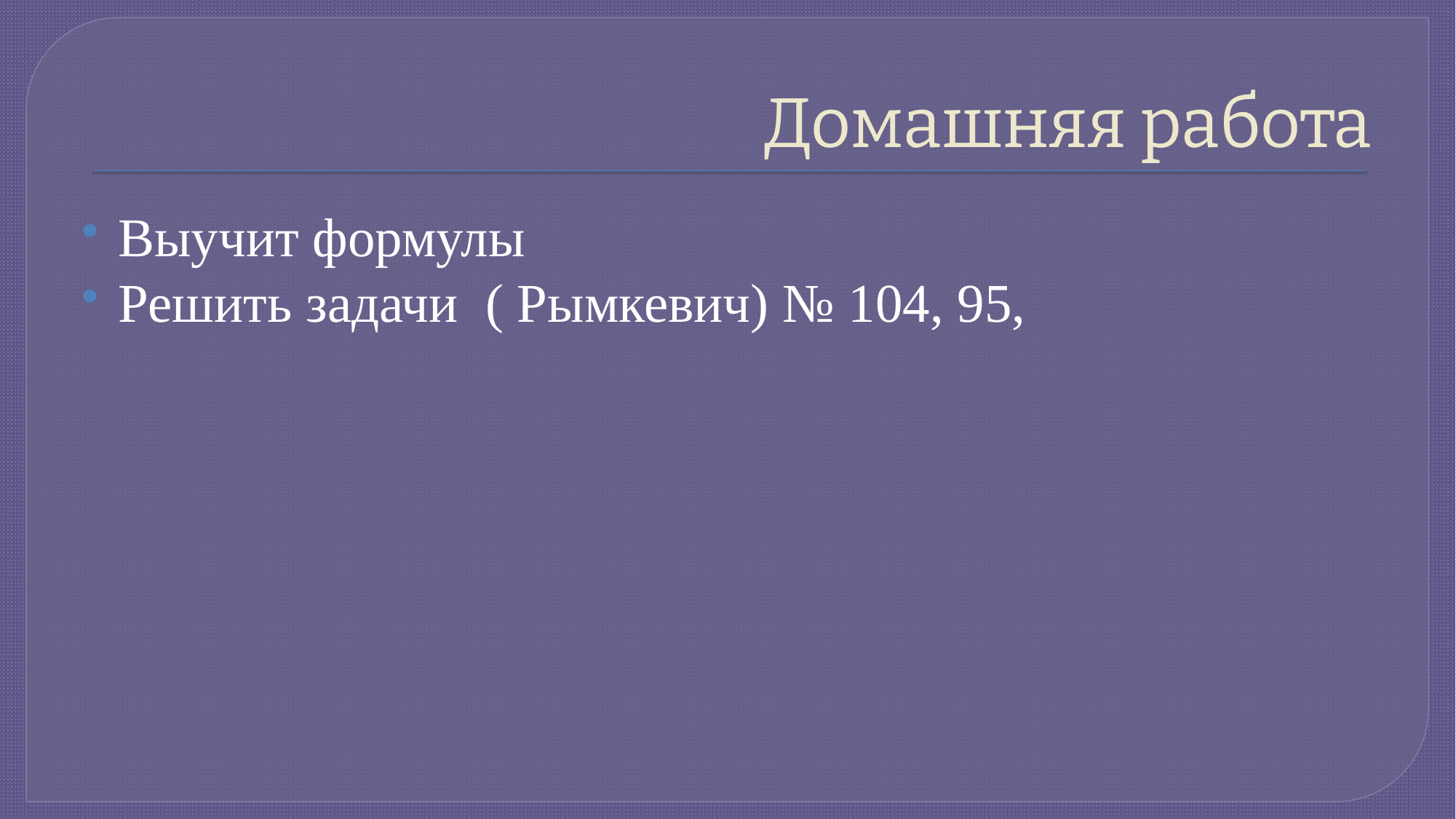

# Домашняя работа
Выучит формулы
Решить задачи  ( Рымкевич) № 104, 95,